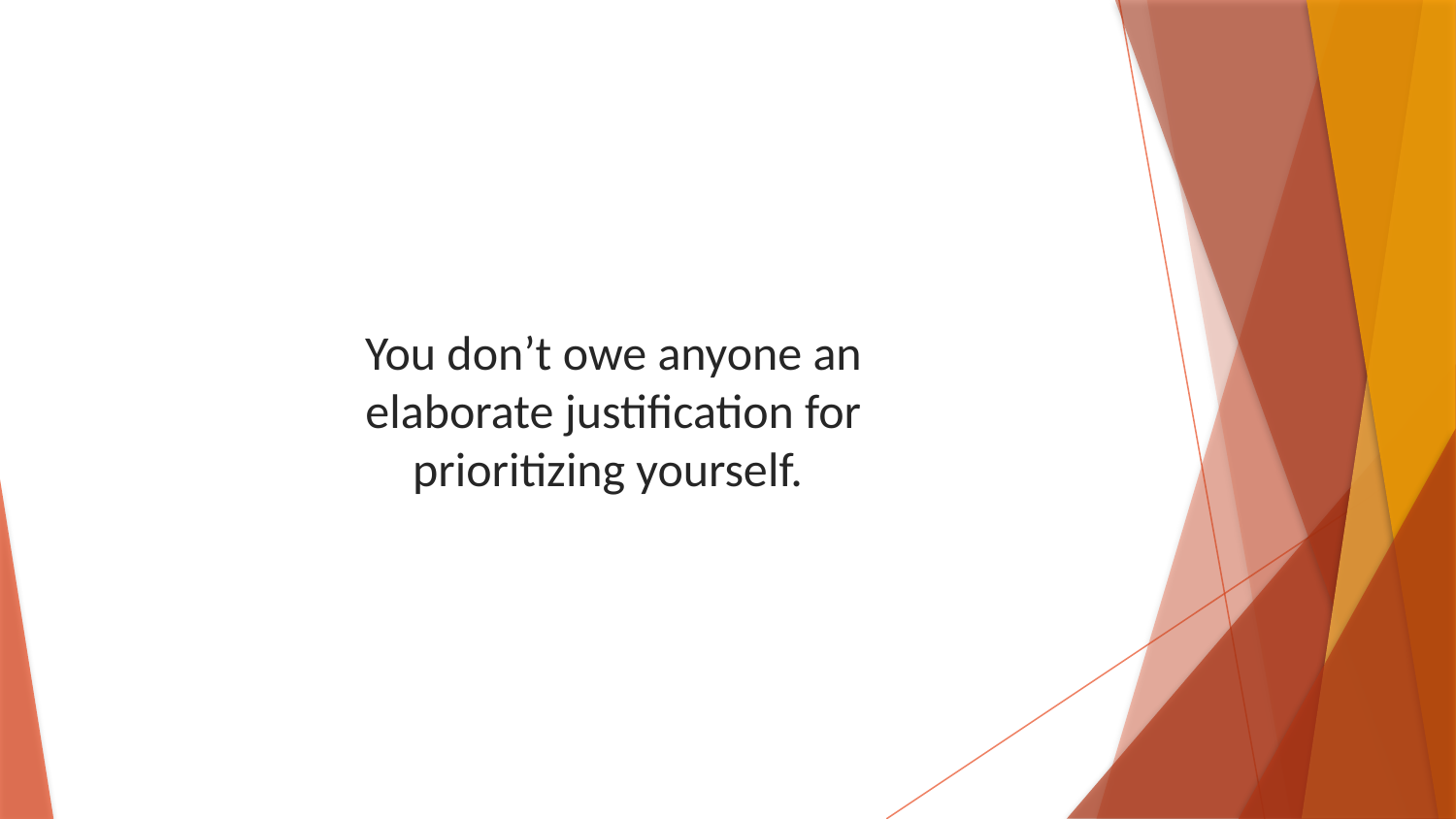

You don’t owe anyone an elaborate justification for prioritizing yourself.